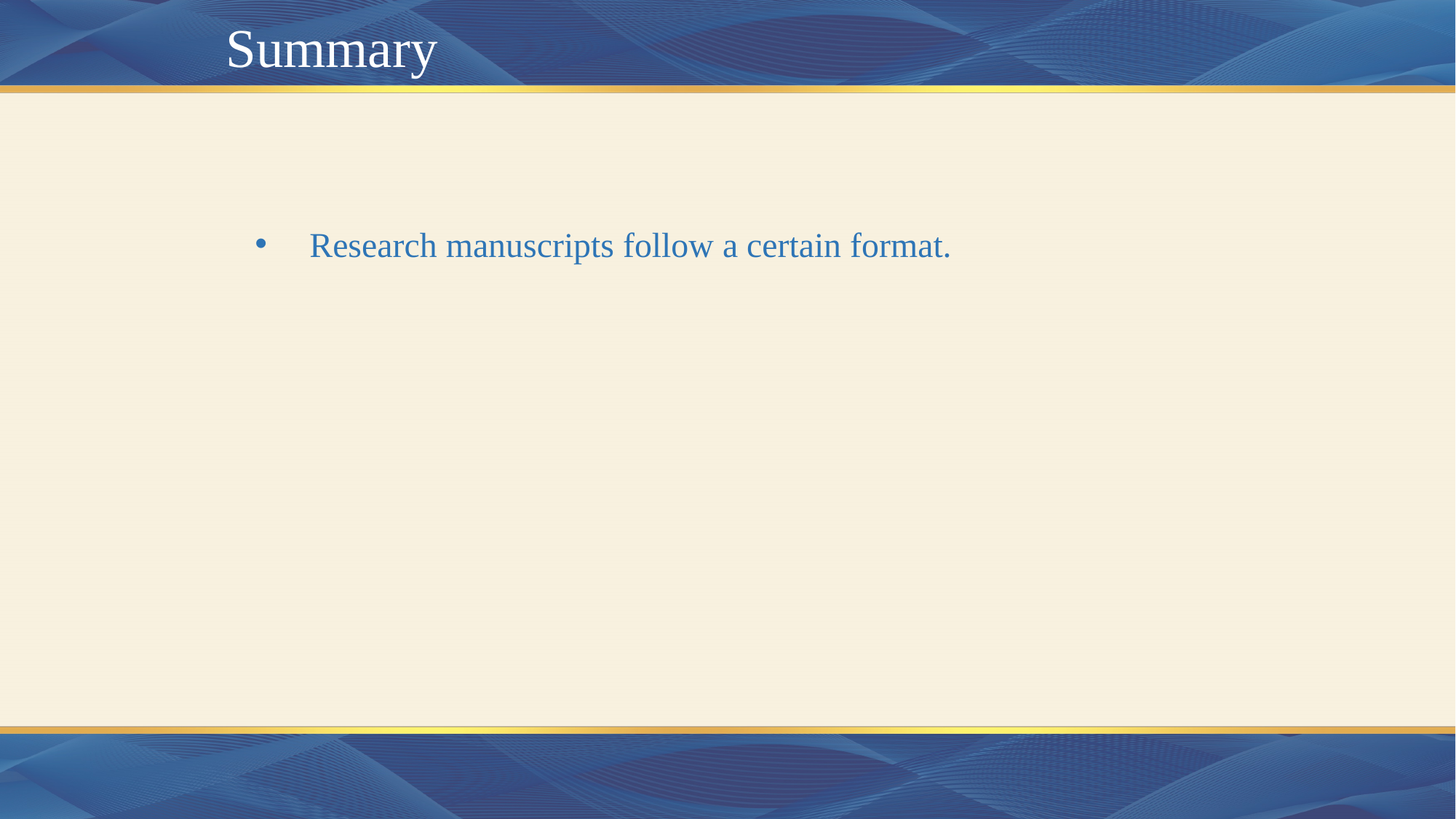

# Summary
Research manuscripts follow a certain format.